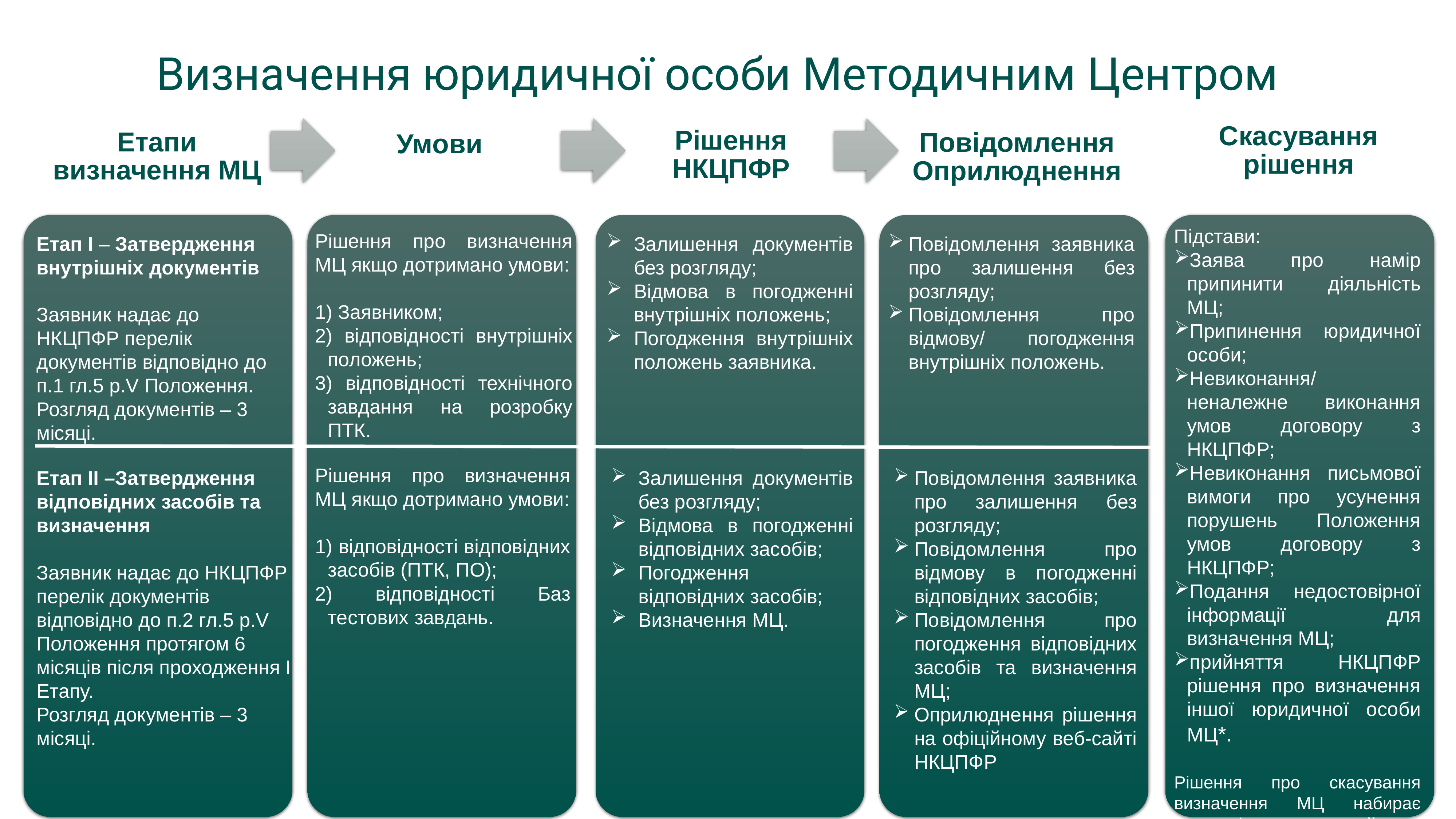

Визначення юридичної особи Методичним Центром

Скасування рішення
Повідомлення
Оприлюднення
Рішення НКЦПФР
Етапи визначення МЦ
Умови

Підстави:
Заява про намір припинити діяльність МЦ;
Припинення юридичної особи;
Невиконання/ неналежне виконання умов договору з НКЦПФР;
Невиконання письмової вимоги про усунення порушень Положення умов договору з НКЦПФР;
Подання недостовірної інформації для визначення МЦ;
прийняття НКЦПФР рішення про визначення іншої юридичної особи МЦ*.

Рішення про скасування визначення МЦ набирає чинності з дати прийняття рішення про визначення нового МЦ.
Етап І – Затвердження внутрішніх документів

Заявник надає до НКЦПФР перелік документів відповідно до п.1 гл.5 р.V Положення.
Розгляд документів – 3 місяці.
Рішення про визначення МЦ якщо дотримано умови:

 Заявником;
 відповідності внутрішніх положень;
 відповідності технічного завдання на розробку ПТК.
Залишення документів без розгляду;
Відмова в погодженні внутрішніх положень;
Погодження внутрішніх положень заявника.
Повідомлення заявника про залишення без розгляду;
Повідомлення про відмову/ погодження внутрішніх положень.

Етап ІІ –Затвердження відповідних засобів та визначення

Заявник надає до НКЦПФР перелік документів відповідно до п.2 гл.5 р.V Положення протягом 6 місяців після проходження І Етапу.
Розгляд документів – 3 місяці.

Рішення про визначення МЦ якщо дотримано умови:

 відповідності відповідних засобів (ПТК, ПО);
 відповідності Баз тестових завдань.
Залишення документів без розгляду;
Відмова в погодженні відповідних засобів;
Погодження відповідних засобів;
Визначення МЦ.
Повідомлення заявника про залишення без розгляду;
Повідомлення про відмову в погодженні відповідних засобів;
Повідомлення про погодження відповідних засобів та визначення МЦ;
Оприлюднення рішення на офіційному веб-сайті НКЦПФР